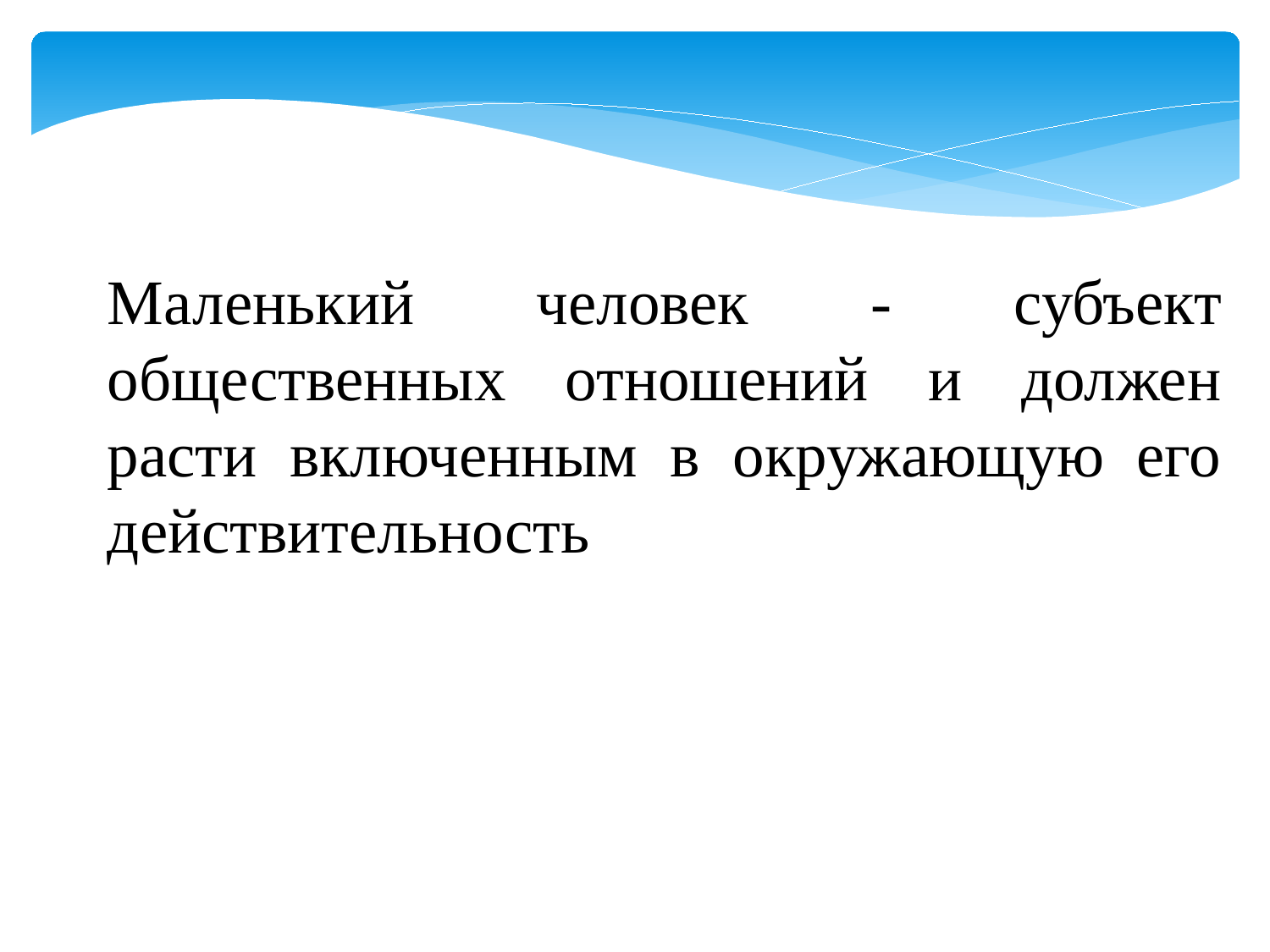

Маленький человек - субъект общественных отношений и должен расти включенным в окружающую его действительность